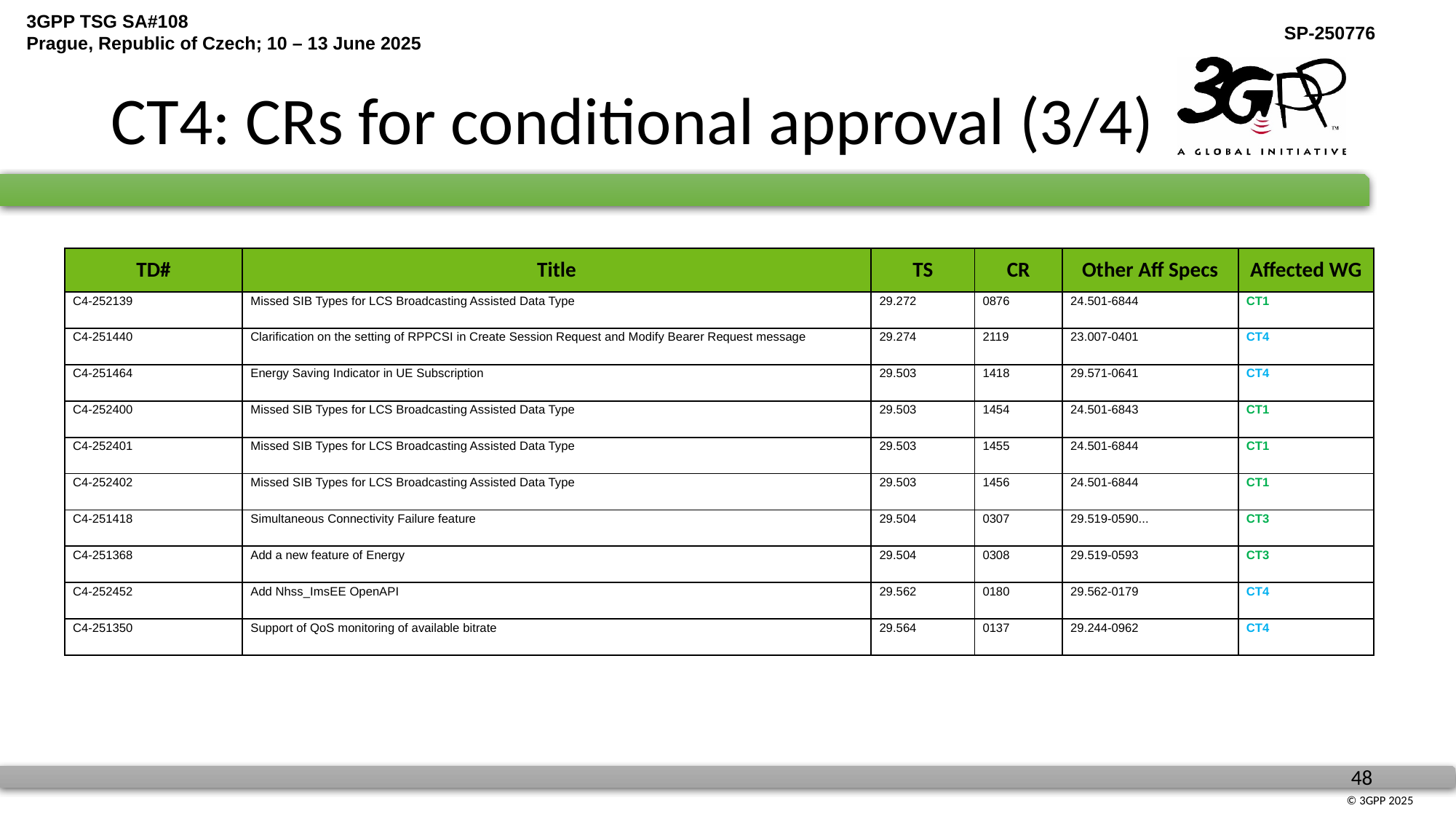

# CT4: CRs for conditional approval (3/4)
| TD# | Title | TS | CR | Other Aff Specs | Affected WG |
| --- | --- | --- | --- | --- | --- |
| C4-252139 | Missed SIB Types for LCS Broadcasting Assisted Data Type | 29.272 | 0876 | 24.501-6844 | CT1 |
| C4-251440 | Clarification on the setting of RPPCSI in Create Session Request and Modify Bearer Request message | 29.274 | 2119 | 23.007-0401 | CT4 |
| C4-251464 | Energy Saving Indicator in UE Subscription | 29.503 | 1418 | 29.571-0641 | CT4 |
| C4-252400 | Missed SIB Types for LCS Broadcasting Assisted Data Type | 29.503 | 1454 | 24.501-6843 | CT1 |
| C4-252401 | Missed SIB Types for LCS Broadcasting Assisted Data Type | 29.503 | 1455 | 24.501-6844 | CT1 |
| C4-252402 | Missed SIB Types for LCS Broadcasting Assisted Data Type | 29.503 | 1456 | 24.501-6844 | CT1 |
| C4-251418 | Simultaneous Connectivity Failure feature | 29.504 | 0307 | 29.519-0590... | CT3 |
| C4-251368 | Add a new feature of Energy | 29.504 | 0308 | 29.519-0593 | CT3 |
| C4-252452 | Add Nhss\_ImsEE OpenAPI | 29.562 | 0180 | 29.562-0179 | CT4 |
| C4-251350 | Support of QoS monitoring of available bitrate | 29.564 | 0137 | 29.244-0962 | CT4 |